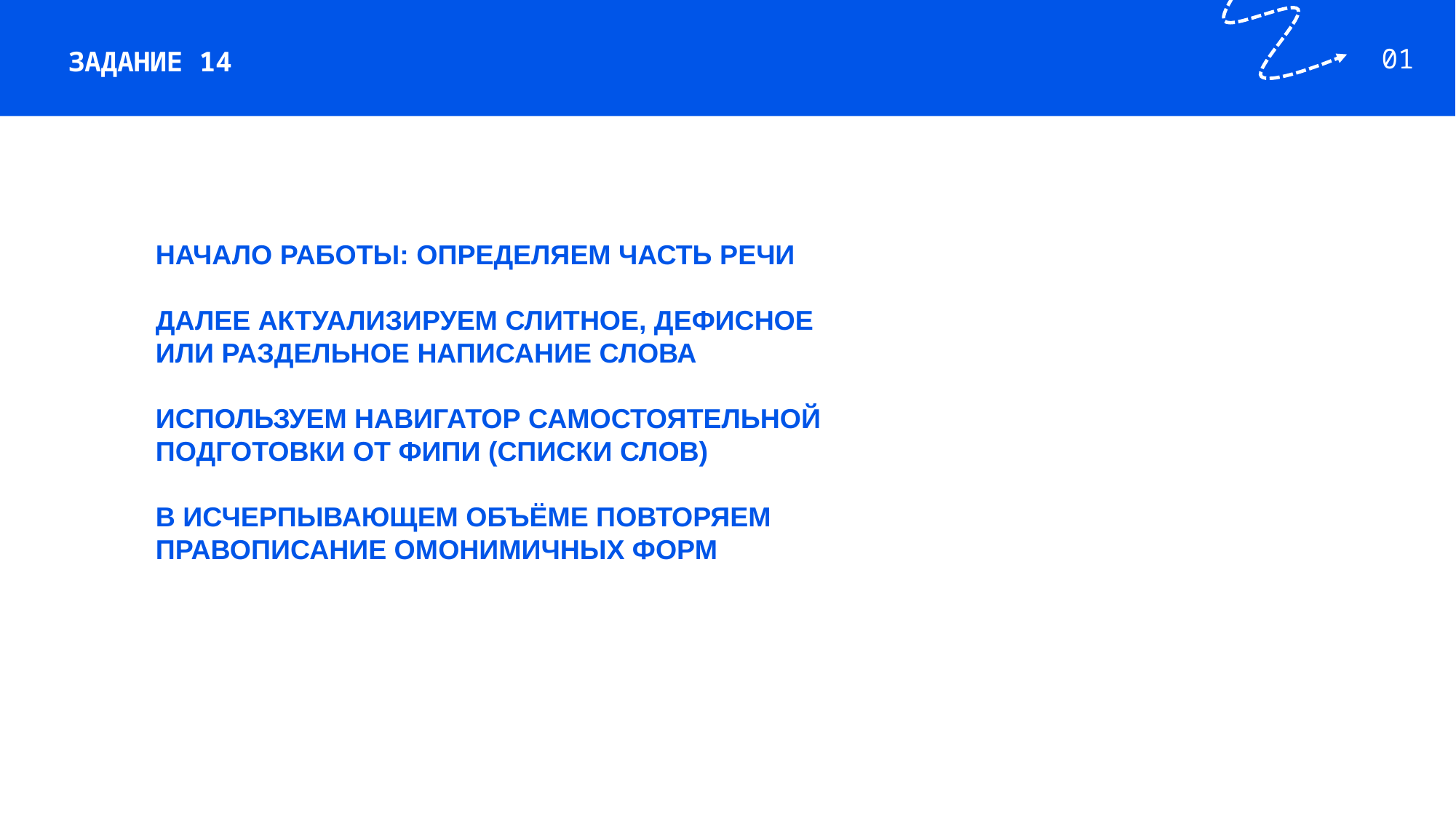

01
ЗАДАНИЕ 14
НАЧАЛО РАБОТЫ: ОПРЕДЕЛЯЕМ ЧАСТЬ РЕЧИ

ДАЛЕЕ АКТУАЛИЗИРУЕМ СЛИТНОЕ, ДЕФИСНОЕ ИЛИ РАЗДЕЛЬНОЕ НАПИСАНИЕ СЛОВА

ИСПОЛЬЗУЕМ НАВИГАТОР САМОСТОЯТЕЛЬНОЙ ПОДГОТОВКИ ОТ ФИПИ (СПИСКИ СЛОВ)

В ИСЧЕРПЫВАЮЩЕМ ОБЪЁМЕ ПОВТОРЯЕМ ПРАВОПИСАНИЕ ОМОНИМИЧНЫХ ФОРМ